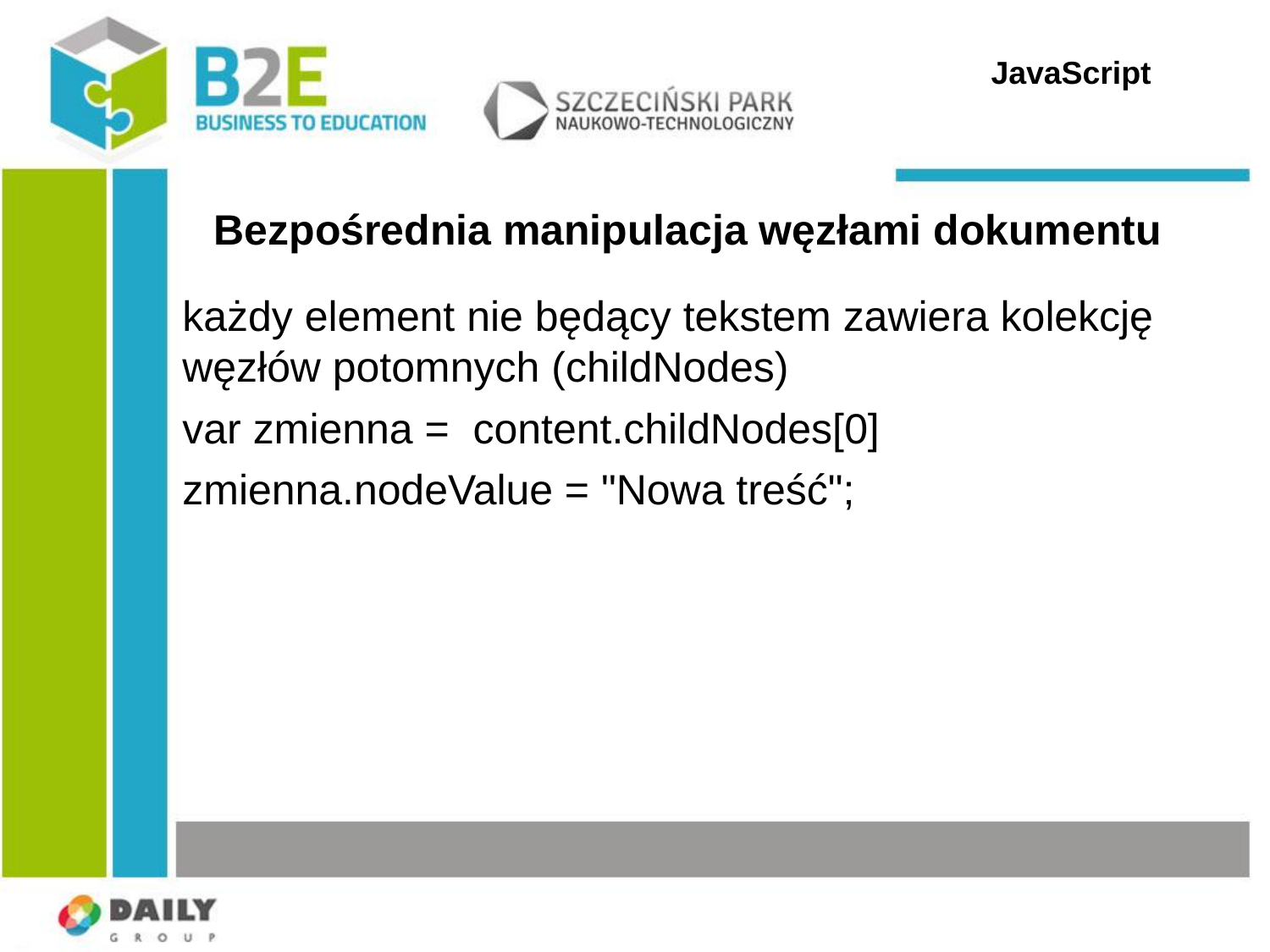

JavaScript
Bezpośrednia manipulacja węzłami dokumentu
każdy element nie będący tekstem zawiera kolekcję węzłów potomnych (childNodes)
var zmienna =  content.childNodes[0]
zmienna.nodeValue = "Nowa treść";